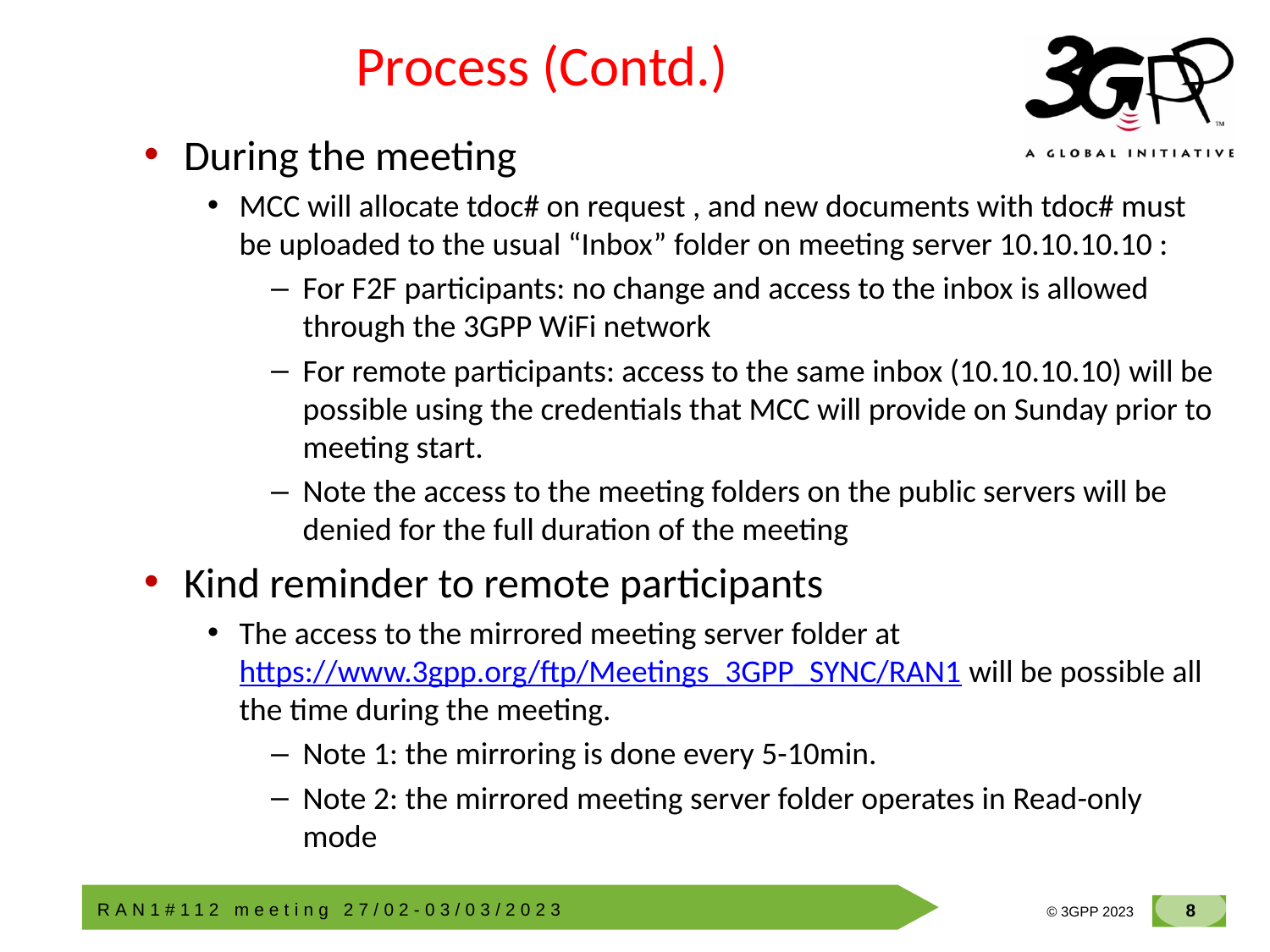

# Process (Contd.)
During the meeting
MCC will allocate tdoc# on request , and new documents with tdoc# must be uploaded to the usual “Inbox” folder on meeting server 10.10.10.10 :
For F2F participants: no change and access to the inbox is allowed through the 3GPP WiFi network
For remote participants: access to the same inbox (10.10.10.10) will be possible using the credentials that MCC will provide on Sunday prior to meeting start.
Note the access to the meeting folders on the public servers will be denied for the full duration of the meeting
Kind reminder to remote participants
The access to the mirrored meeting server folder at https://www.3gpp.org/ftp/Meetings_3GPP_SYNC/RAN1 will be possible all the time during the meeting.
Note 1: the mirroring is done every 5-10min.
Note 2: the mirrored meeting server folder operates in Read-only mode